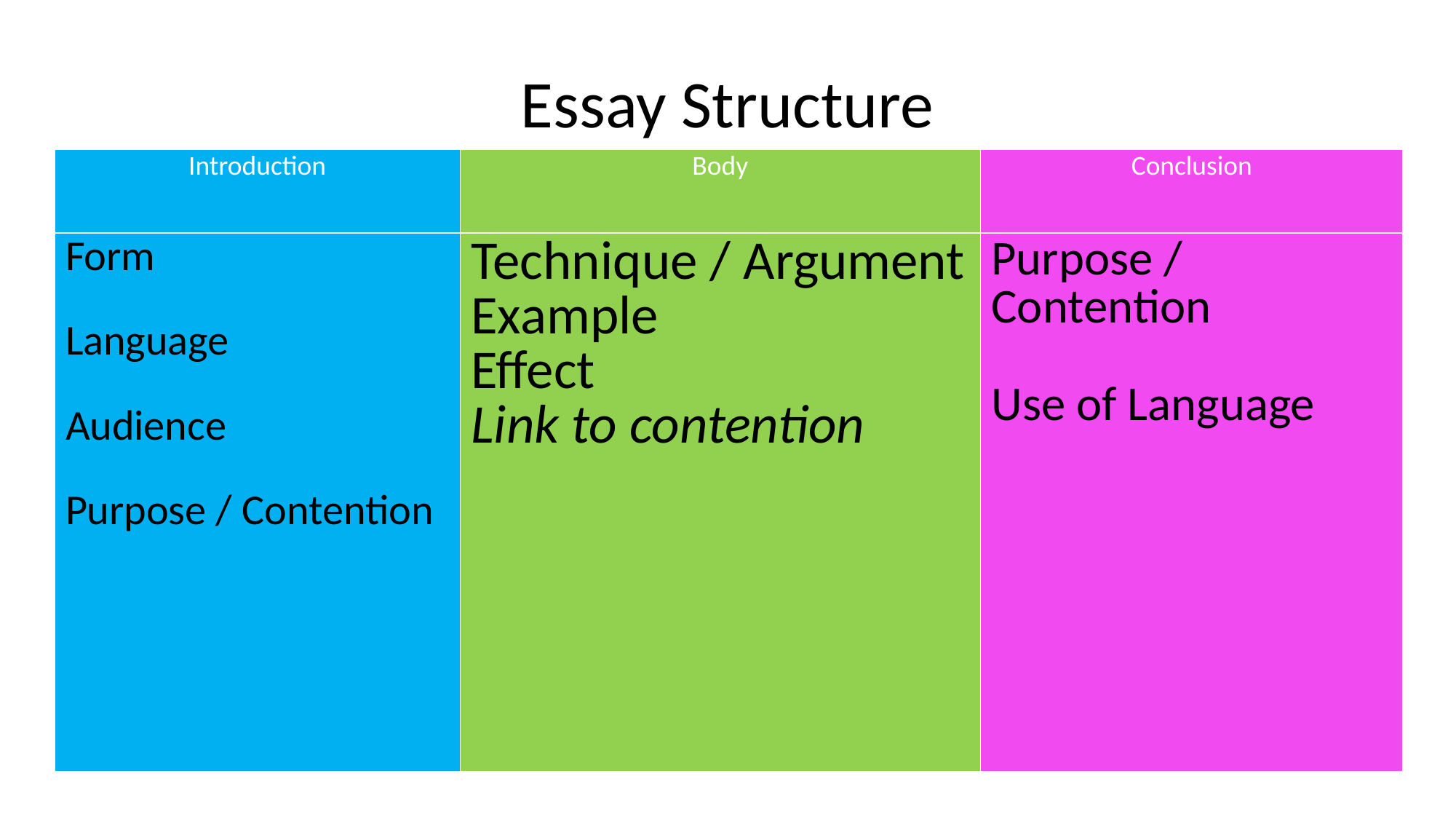

# Essay Structure
| Introduction | Body | Conclusion |
| --- | --- | --- |
| Form Language Audience Purpose / Contention | Technique / Argument Example Effect Link to contention | Purpose / Contention Use of Language |